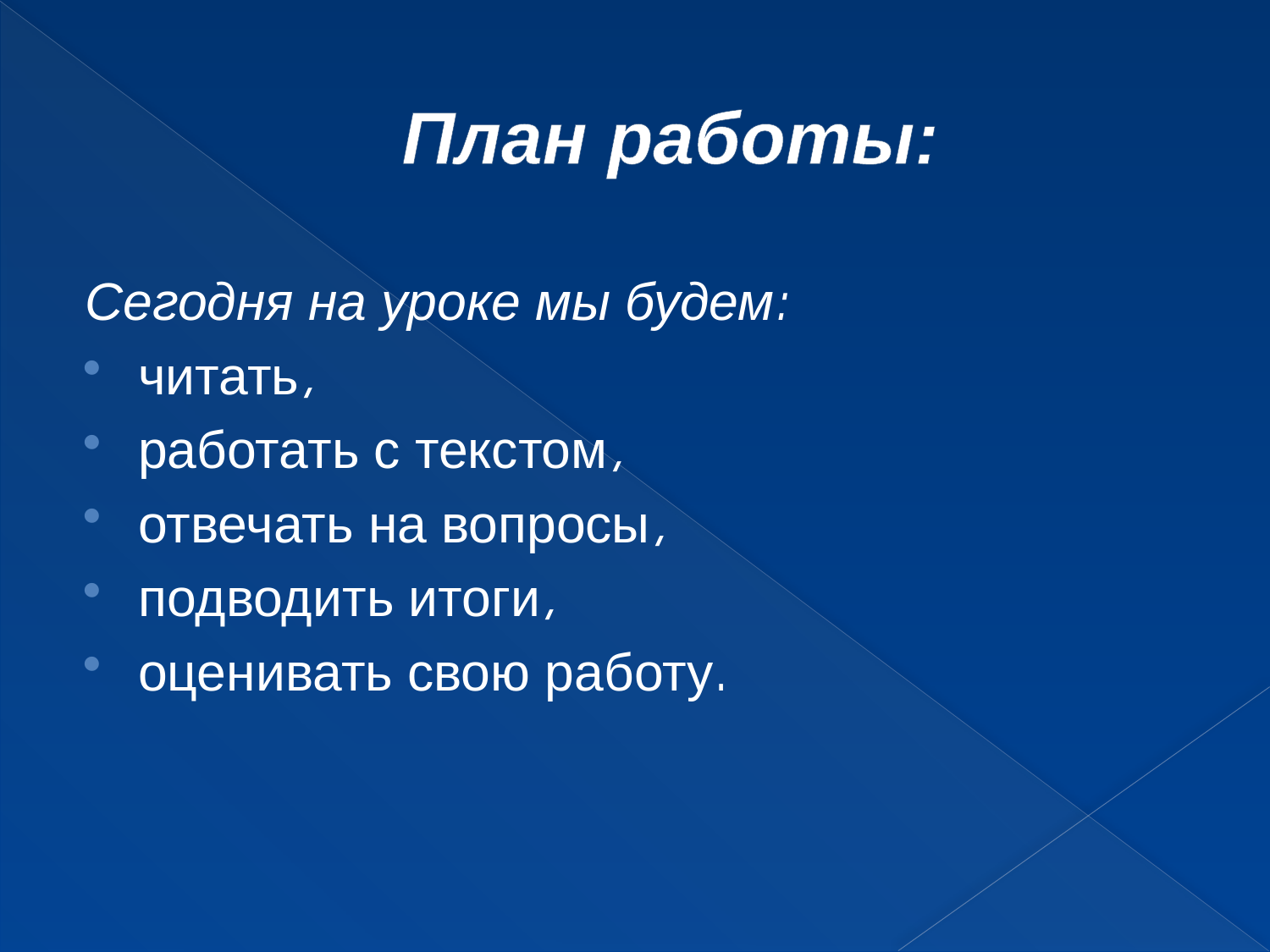

# План работы:
Сегодня на уроке мы будем:
читать,
работать с текстом,
отвечать на вопросы,
подводить итоги,
оценивать свою работу.